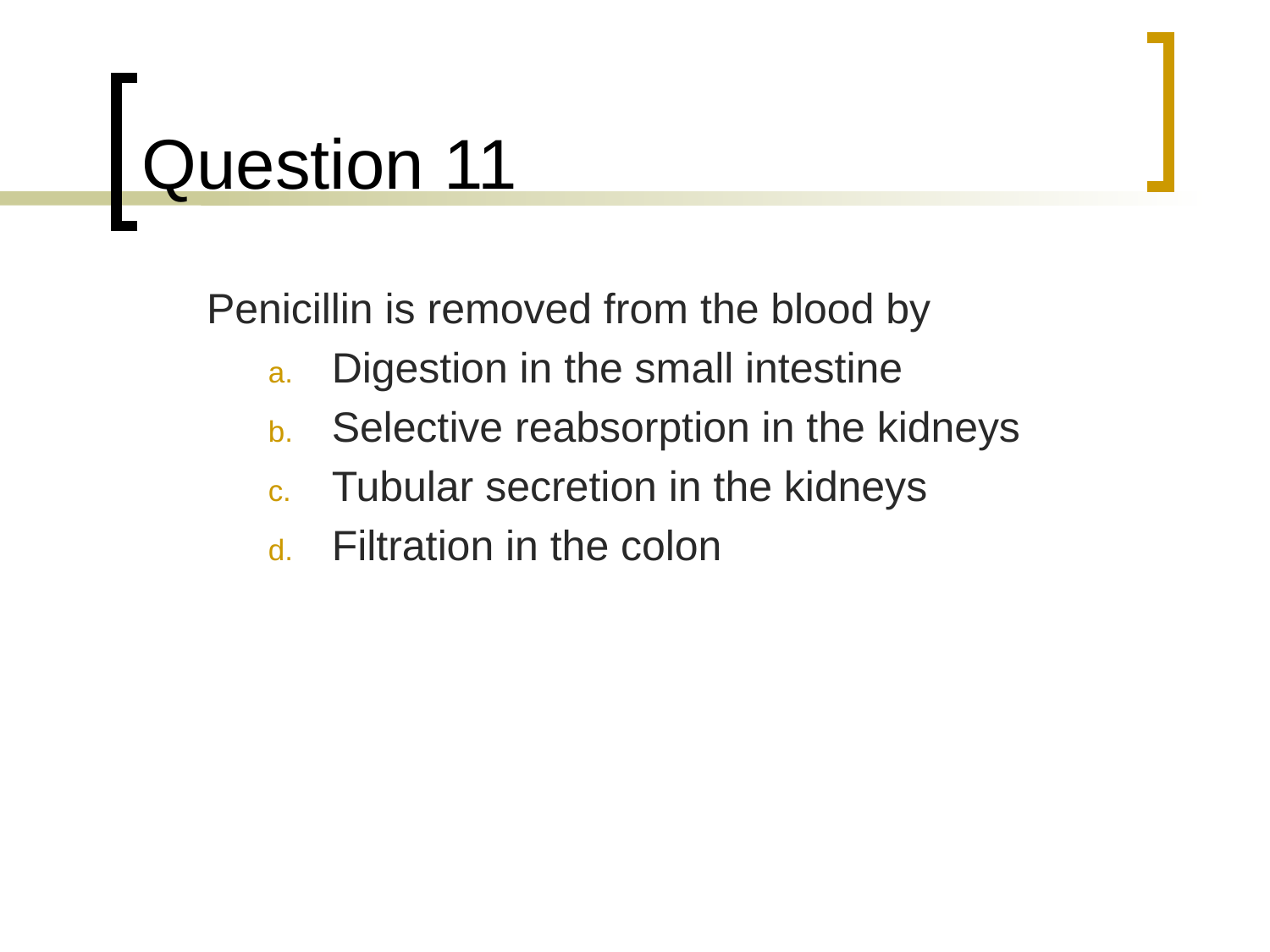

# Question 11
	Penicillin is removed from the blood by
Digestion in the small intestine
Selective reabsorption in the kidneys
Tubular secretion in the kidneys
Filtration in the colon